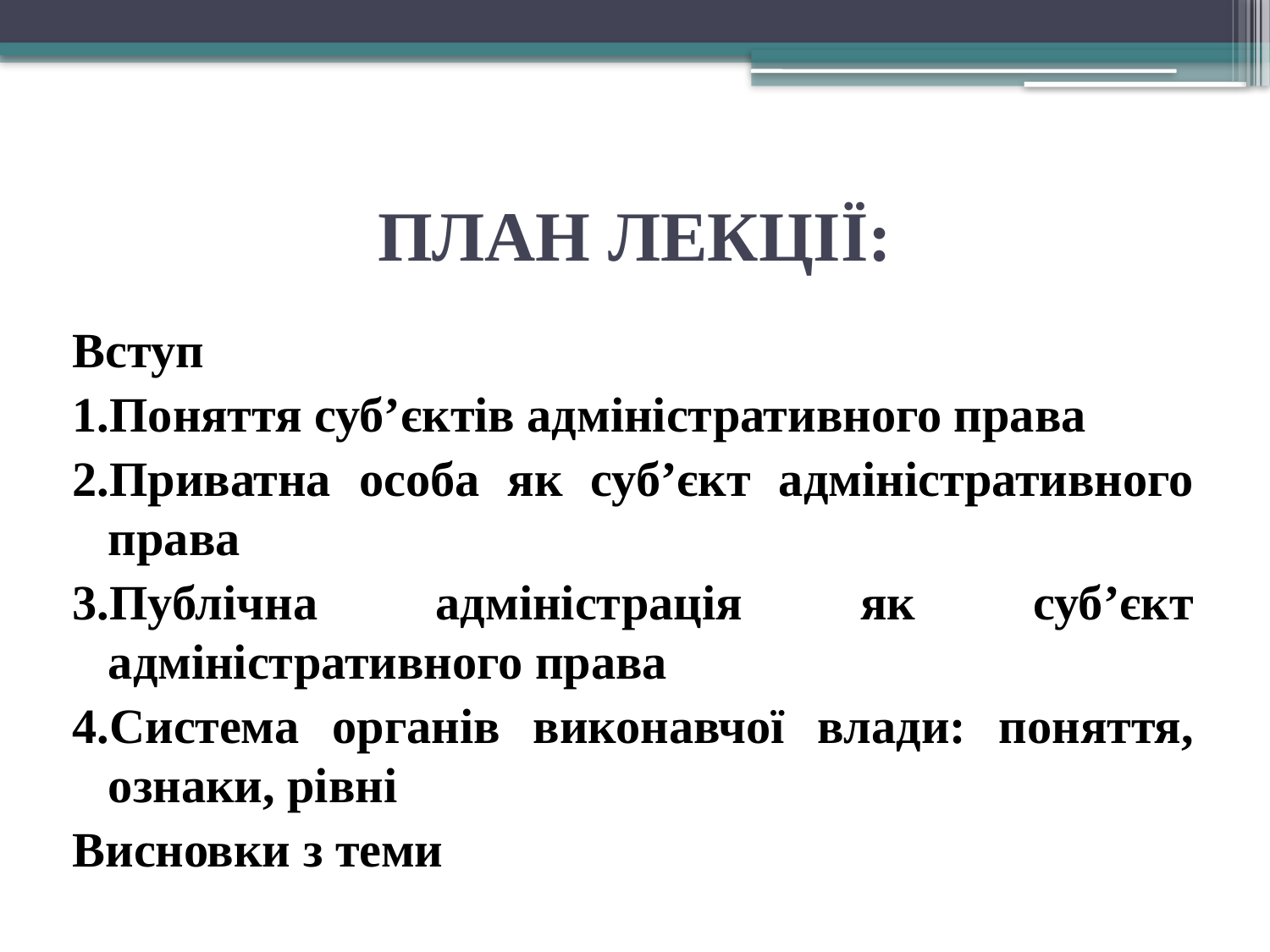

# ПЛАН ЛЕКЦІЇ:
Вступ
1.Поняття суб’єктів адміністративного права
2.Приватна особа як суб’єкт адміністративного права
3.Публічна адміністрація як суб’єкт адміністративного права
4.Система органів виконавчої влади: поняття, ознаки, рівні
Висновки з теми